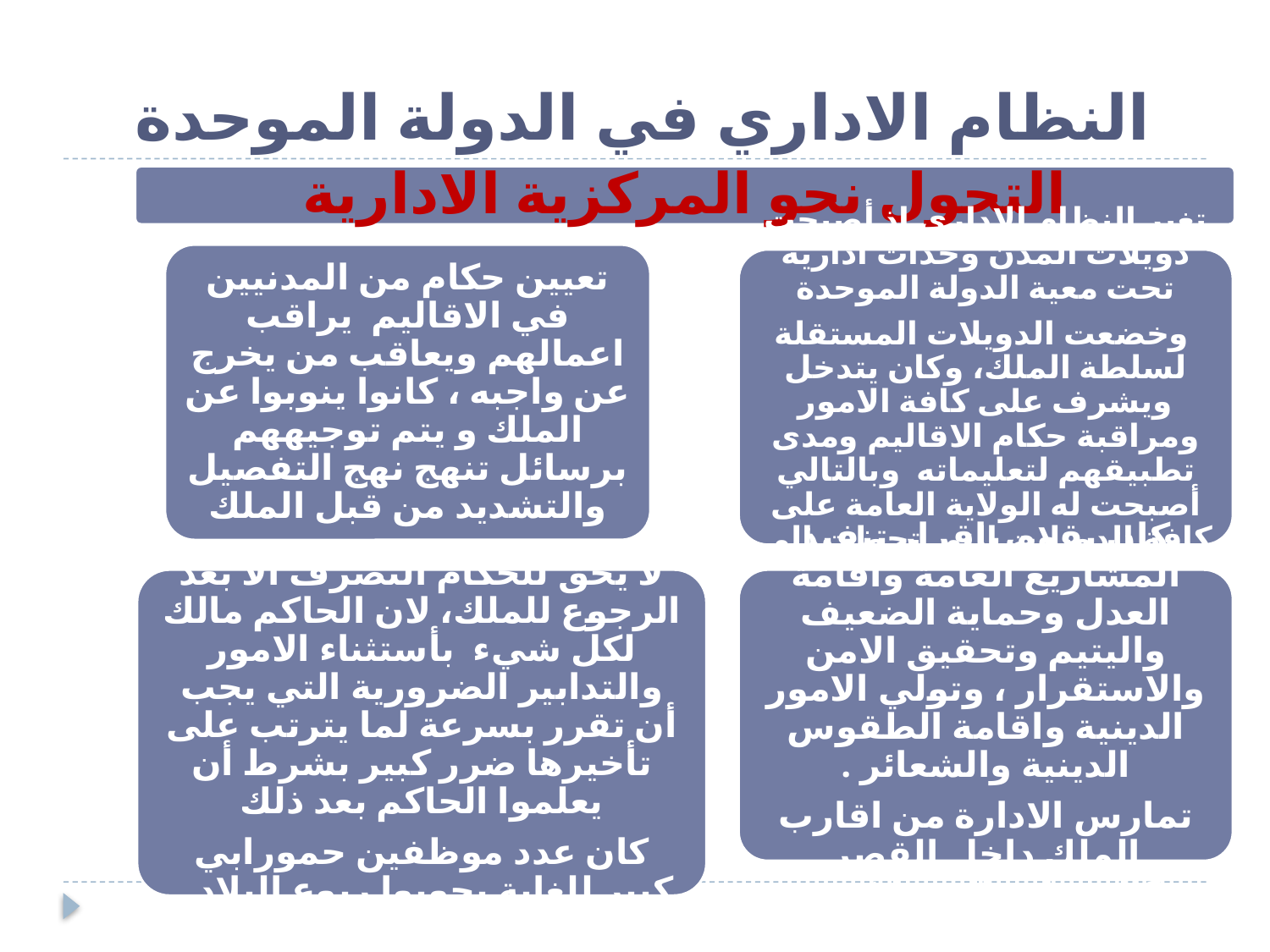

# النظام الاداري في الدولة الموحدة
التحول نحو المركزية الادارية
تعيين حكام من المدنيين في الاقاليم  يراقب اعمالهم ويعاقب من يخرج عن واجبه ، كانوا ينوبوا عن الملك و يتم توجيههم برسائل تنهج نهج التفصيل والتشديد من قبل الملك
لا يحق للحكام التصرف الا بعد الرجوع للملك، لان الحاكم مالك لكل شيء  بأستثناء الامور والتدابير الضرورية التي يجب أن تقرر بسرعة لما يترتب على تأخيرها ضرر كبير بشرط أن يعلموا الحاكم بعد ذلك
كان عدد موظفين حمورابي كبير للغاية يجوبوا ربوع البلاد .
تغير النظام الاداري اذ أصبحت دويلات المدن وحدات ادارية تحت معية الدولة الموحدة
 وخضعت الدويلات المستقلة لسلطة الملك، وكان يتدخل ويشرف على كافة الامور ومراقبة حكام الاقاليم ومدى تطبيقهم لتعليماته  وبالتالي أصبحت له الولاية العامة على كافة الدويلات التي تحولت الى اقاليم
كان يقوم باقرار تنفيذ المشاريع العامة واقامة العدل وحماية الضعيف واليتيم وتحقيق الامن والاستقرار ، وتولي الامور الدينية واقامة الطقوس الدينية والشعائر .
تمارس الادارة من اقارب الملك داخل القصر كالوزراء والموظفين